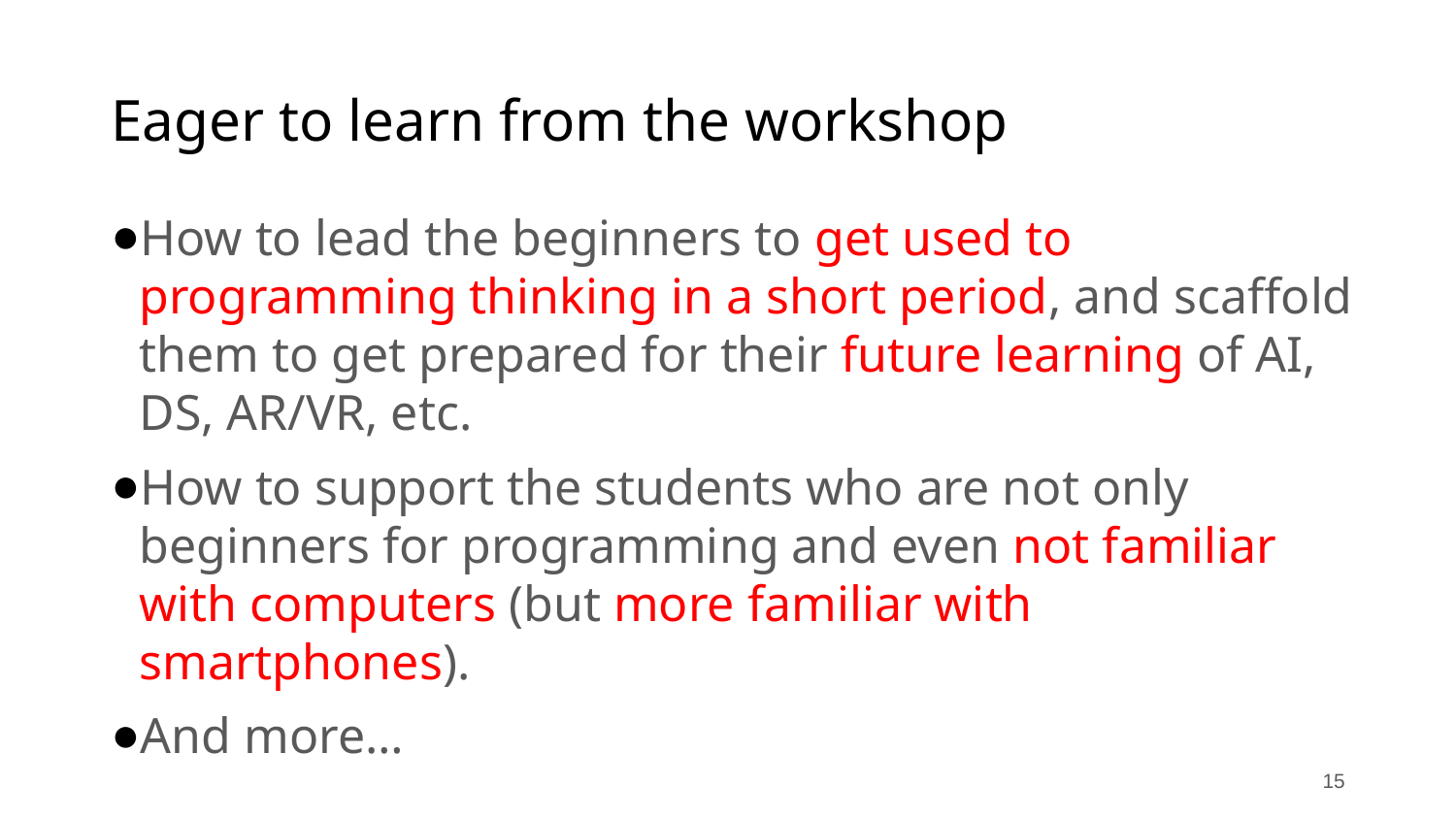

# Eager to learn from the workshop
How to lead the beginners to get used to programming thinking in a short period, and scaffold them to get prepared for their future learning of AI, DS, AR/VR, etc.
How to support the students who are not only beginners for programming and even not familiar with computers (but more familiar with smartphones).
And more…
15